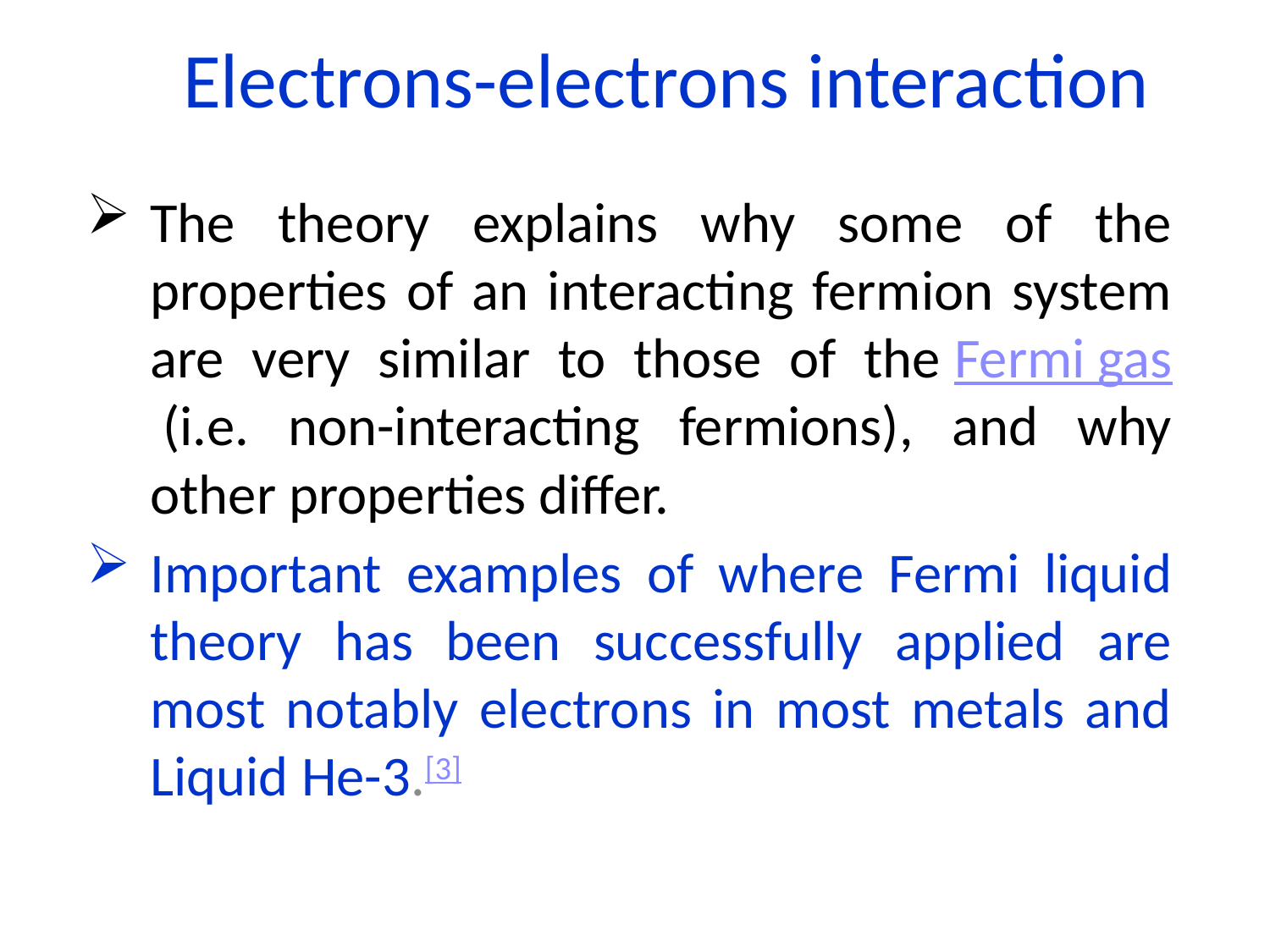

# Electrons-electrons interaction
The theory explains why some of the properties of an interacting fermion system are very similar to those of the Fermi gas (i.e. non-interacting fermions), and why other properties differ.
Important examples of where Fermi liquid theory has been successfully applied are most notably electrons in most metals and Liquid He-3.[3]